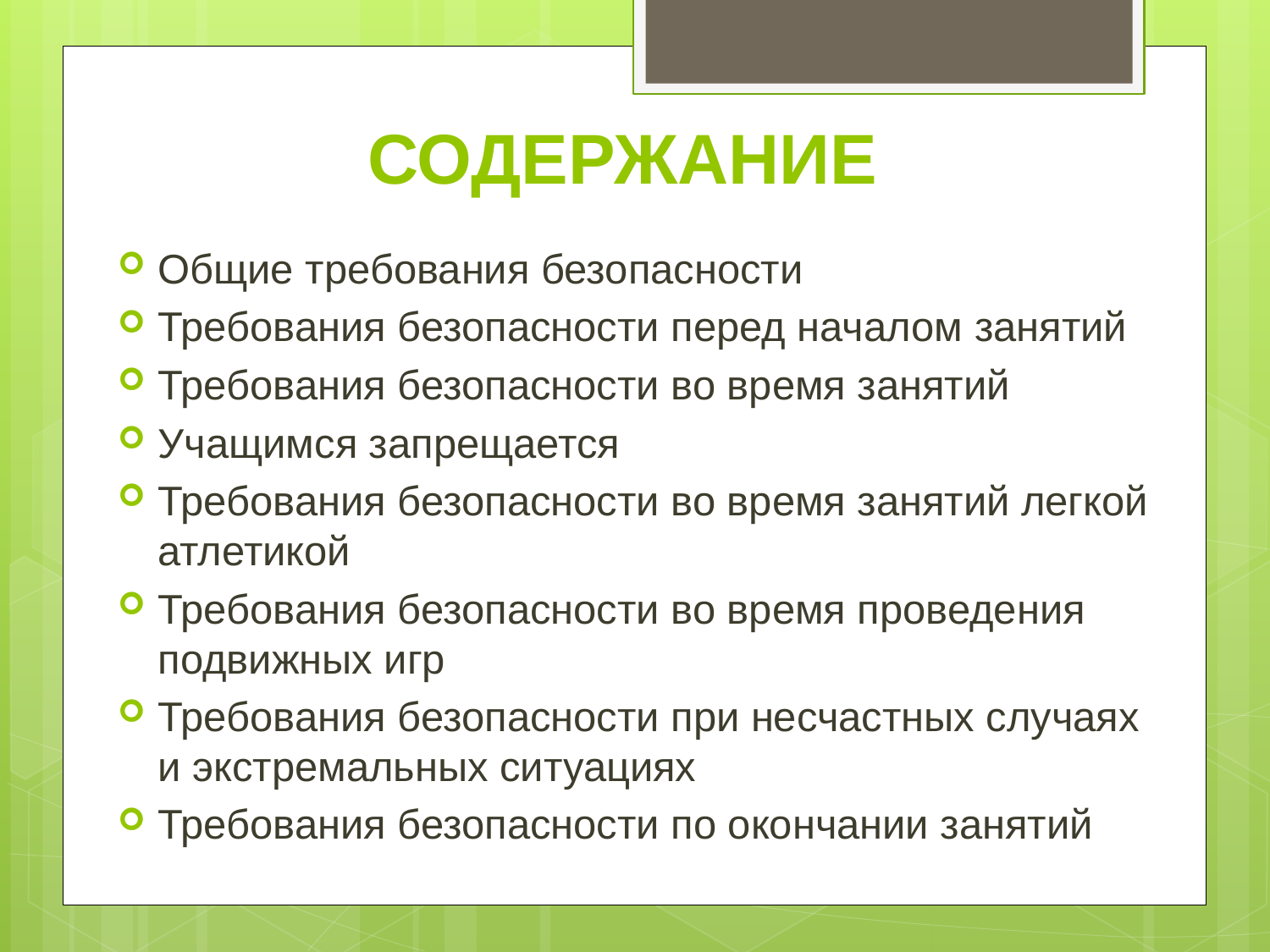

# СОДЕРЖАНИЕ
Общие требования безопасности
Требования безопасности перед началом занятий
Требования безопасности во время занятий
Учащимся запрещается
Требования безопасности во время занятий легкой атлетикой
Требования безопасности во время проведения подвижных игр
Требования безопасности при несчастных случаях и экстремальных ситуациях
Требования безопасности по окончании занятий